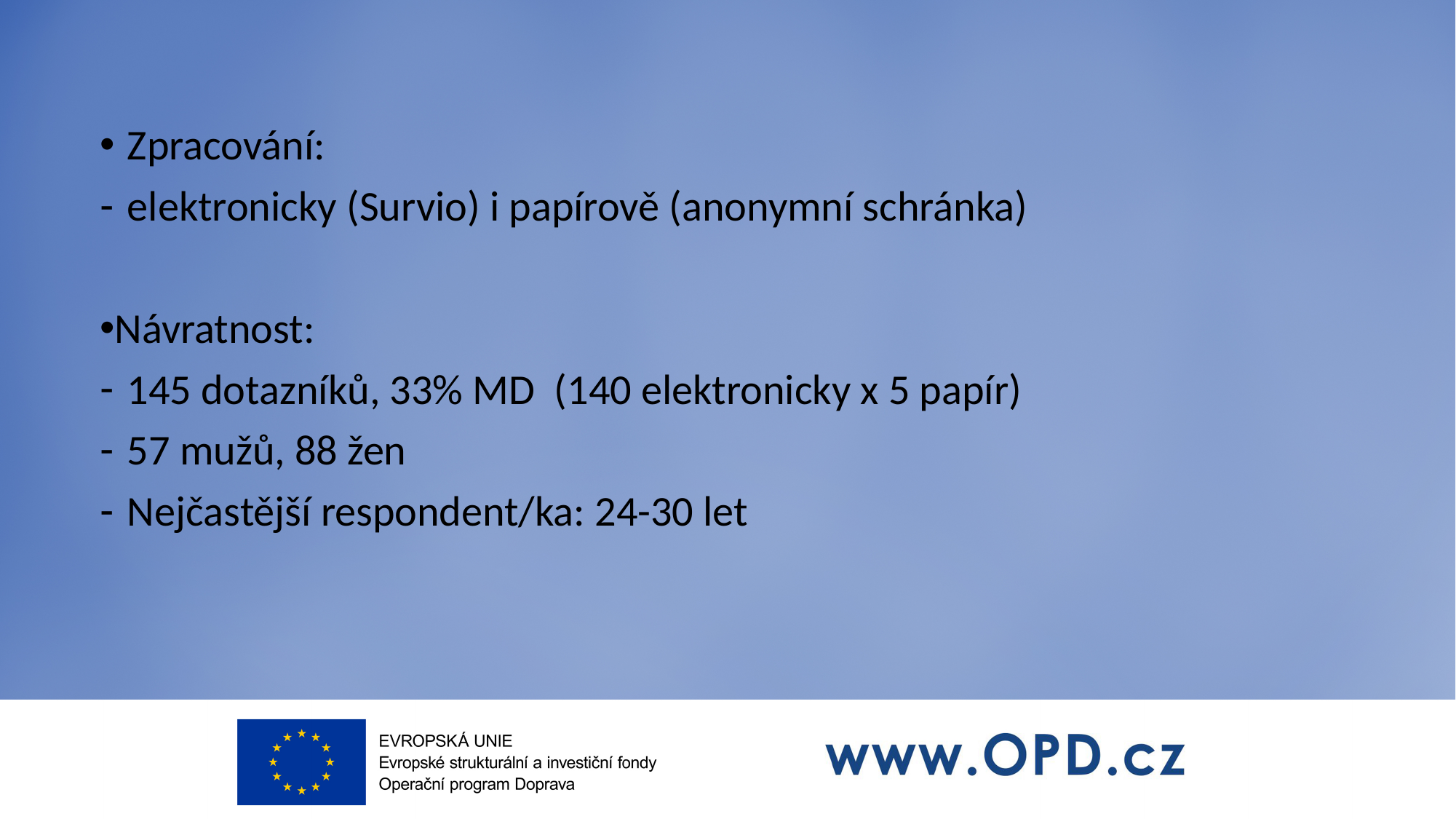

# Zpracování:
elektronicky (Survio) i papírově (anonymní schránka)

Návratnost:
145 dotazníků, 33% MD  (140 elektronicky x 5 papír)
57 mužů, 88 žen
Nejčastější respondent/ka: 24-30 let